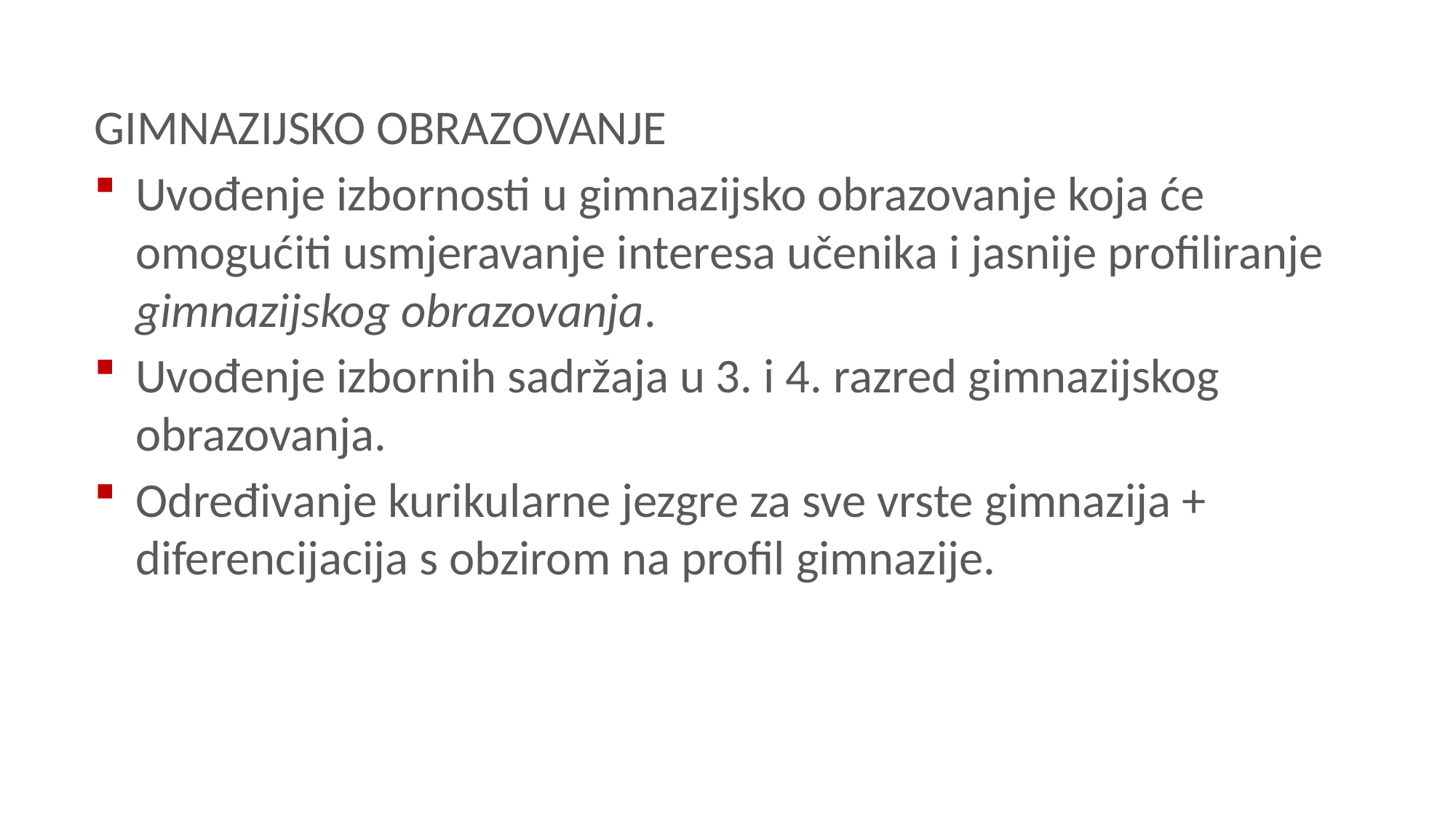

GIMNAZIJSKO OBRAZOVANJE
Uvođenje izbornosti u gimnazijsko obrazovanje koja će omogućiti usmjeravanje interesa učenika i jasnije profiliranje  gimnazijskog obrazovanja.
Uvođenje izbornih sadržaja u 3. i 4. razred gimnazijskog obrazovanja.
Određivanje kurikularne jezgre za sve vrste gimnazija + diferencijacija s obzirom na profil gimnazije.